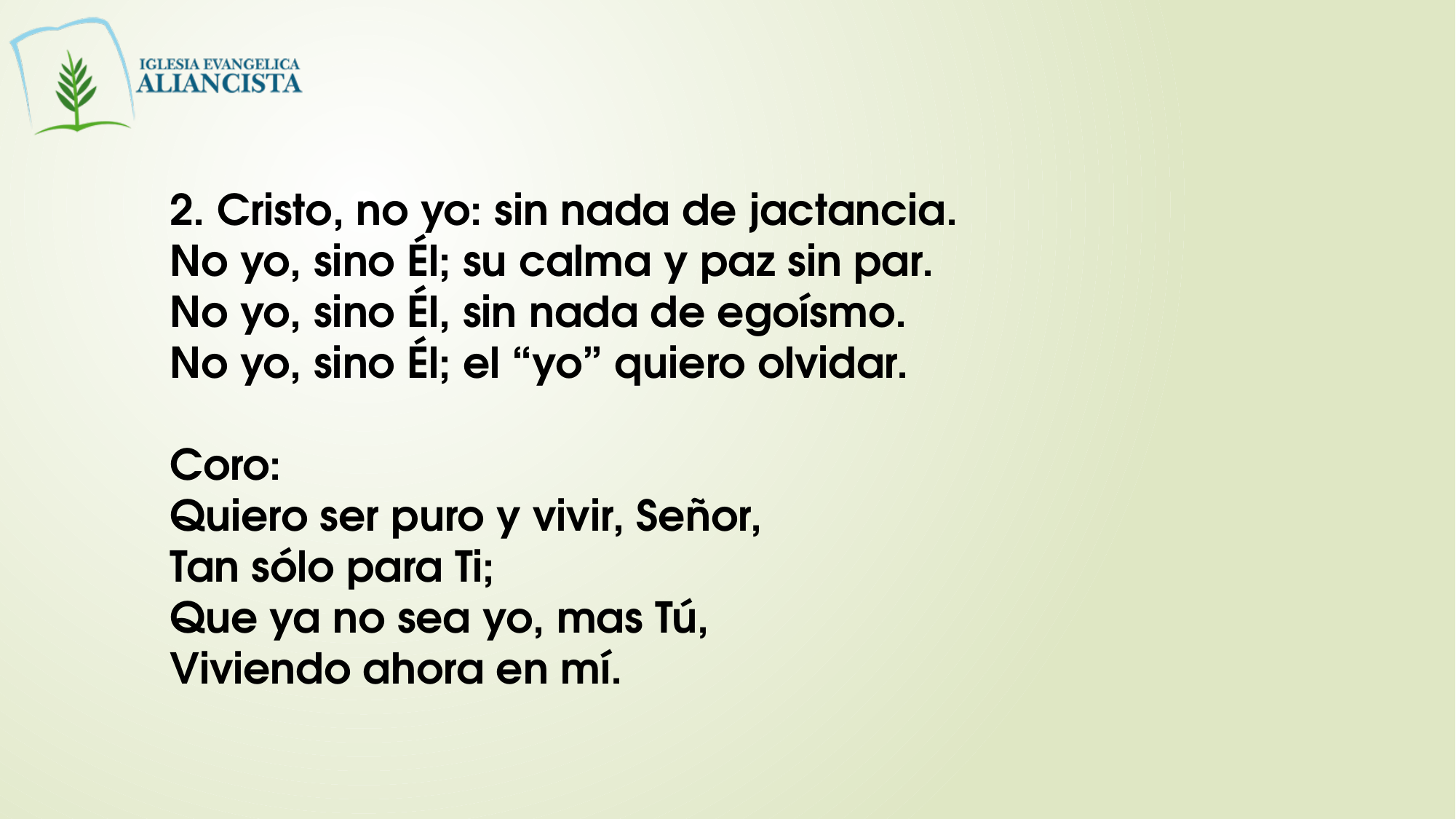

2. Cristo, no yo: sin nada de jactancia.
No yo, sino Él; su calma y paz sin par.
No yo, sino Él, sin nada de egoísmo.
No yo, sino Él; el “yo” quiero olvidar.

Coro:
Quiero ser puro y vivir, Señor,
Tan sólo para Ti;
Que ya no sea yo, mas Tú,
Viviendo ahora en mí.